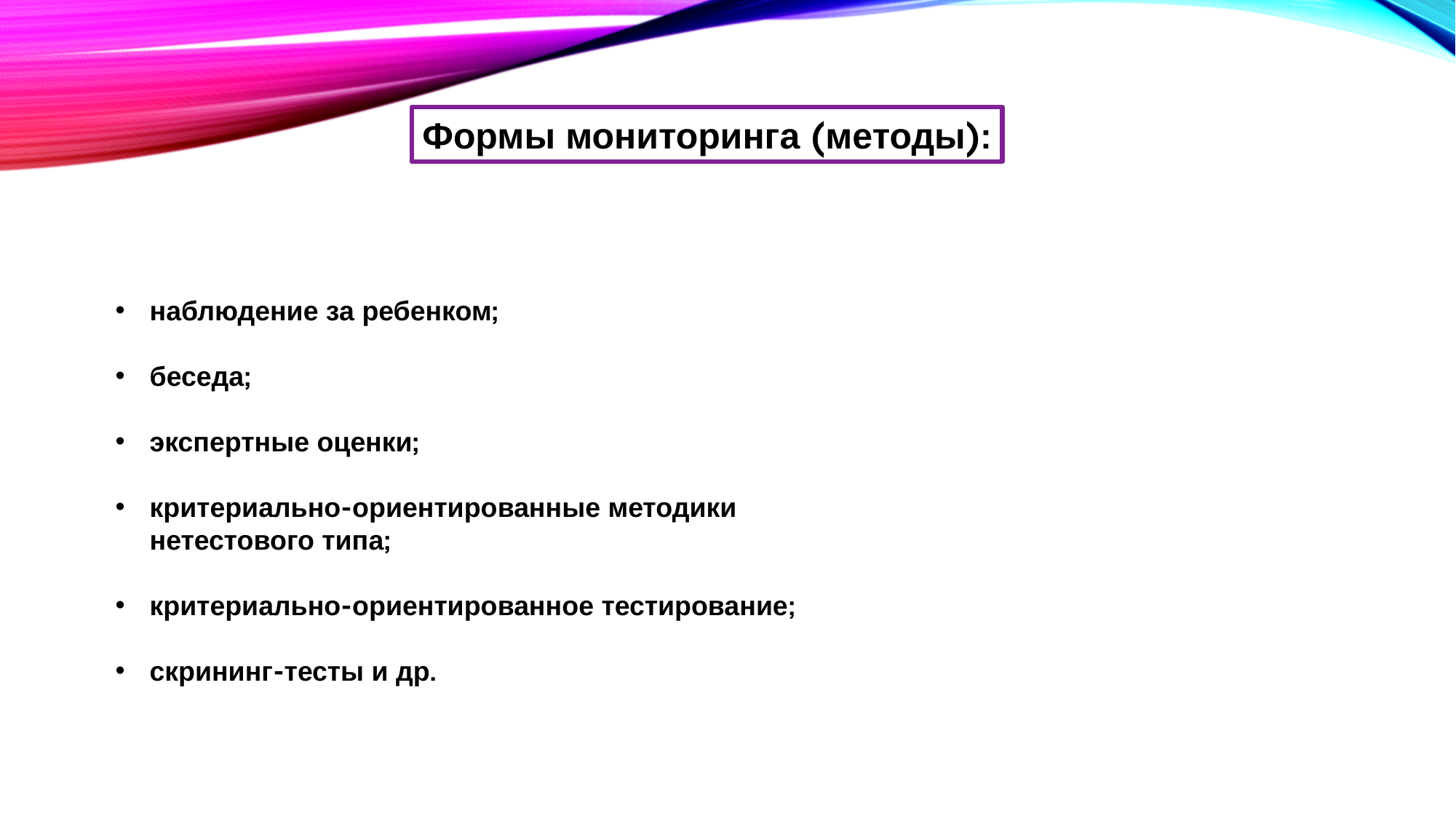

Формы мониторинга (методы):
наблюдение за ребенком;

беседа;

экспертные оценки;

критериально-ориентированные методики нетестового типа;

критериально-ориентированное тестирование;

скрининг-тесты и др.